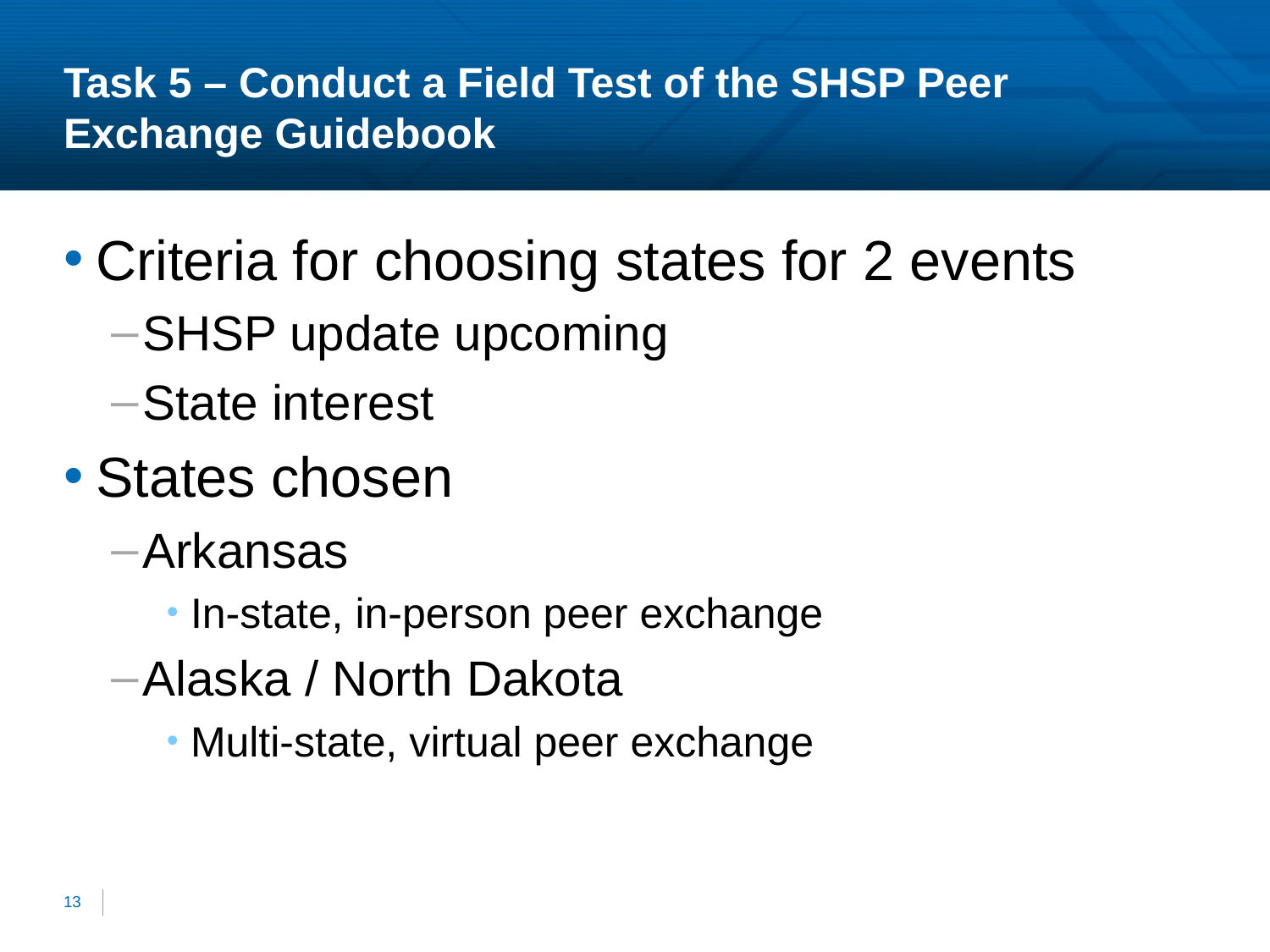

# Task 5 – Conduct a Field Test of the SHSP Peer Exchange Guidebook
Criteria for choosing states for 2 events
SHSP update upcoming
State interest
States chosen
Arkansas
In-state, in-person peer exchange
Alaska / North Dakota
Multi-state, virtual peer exchange

13